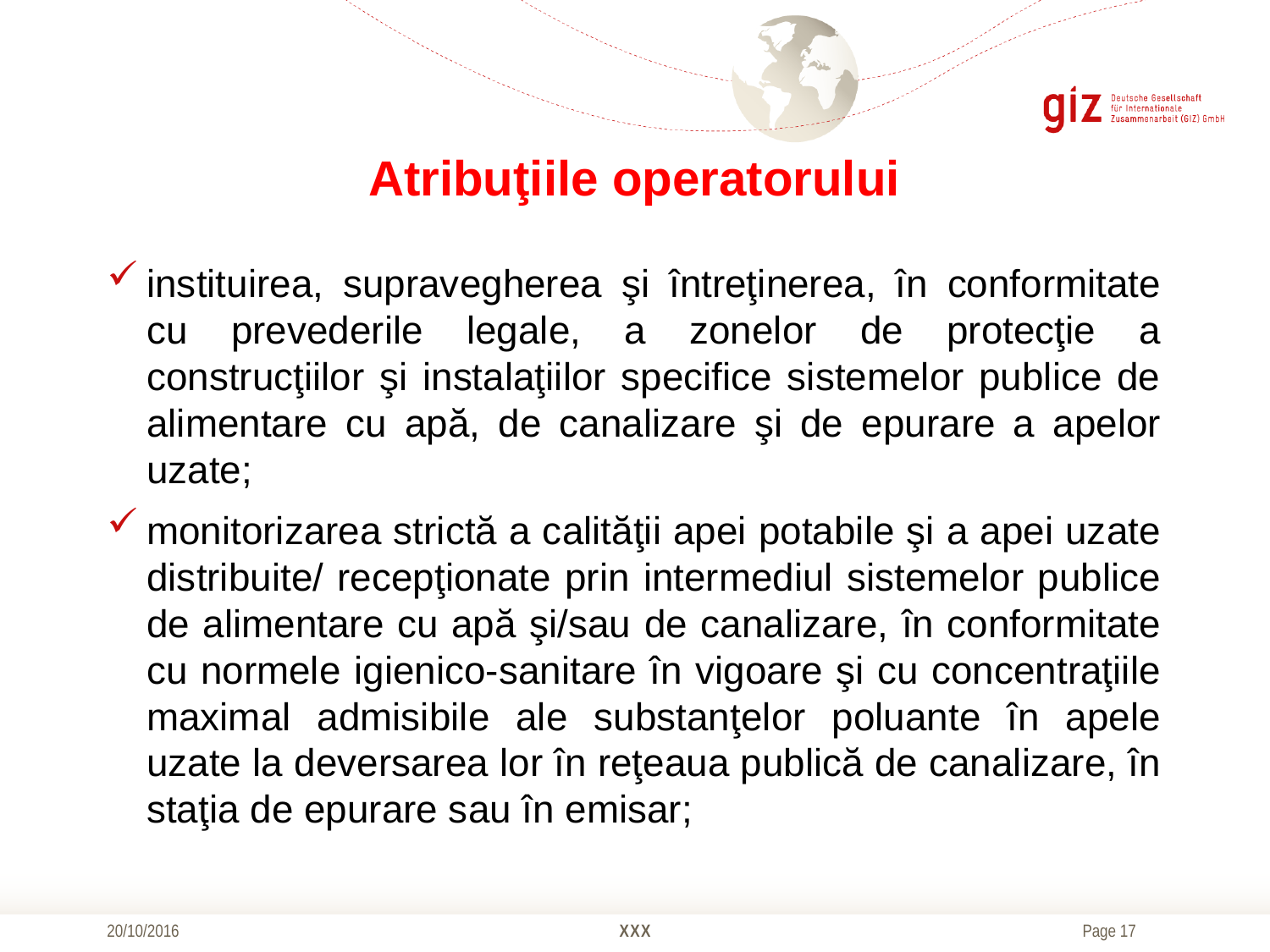

# Atribuţiile operatorului
instituirea, supravegherea şi întreţinerea, în conformitate cu prevederile legale, a zonelor de protecţie a construcţiilor şi instalaţiilor specifice sistemelor publice de alimentare cu apă, de canalizare şi de epurare a apelor uzate;
monitorizarea strictă a calităţii apei potabile şi a apei uzate distribuite/ recepţionate prin intermediul sistemelor publice de alimentare cu apă şi/sau de canalizare, în conformitate cu normele igienico-sanitare în vigoare şi cu concentraţiile maximal admisibile ale substanţelor poluante în apele uzate la deversarea lor în reţeaua publică de canalizare, în staţia de epurare sau în emisar;

20/10/2016
XXX